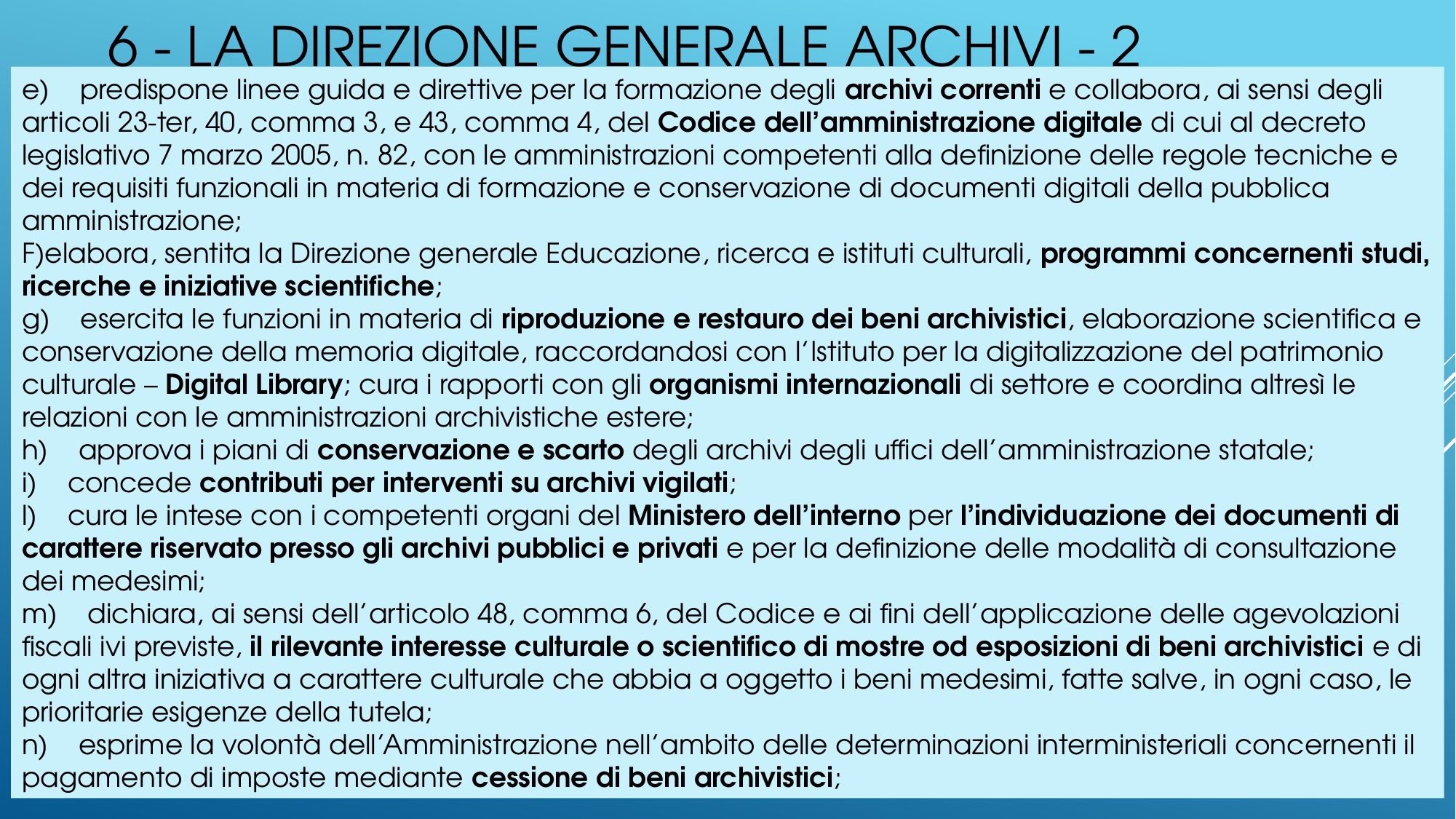

# 6 - LA DIREZIONE GENERALE archivi - 2
e)    predispone linee guida e direttive per la formazione degli archivi correnti e collabora, ai sensi degli articoli 23-ter, 40, comma 3, e 43, comma 4, del Codice dell’amministrazione digitale di cui al decreto legislativo 7 marzo 2005, n. 82, con le amministrazioni competenti alla definizione delle regole tecniche e dei requisiti funzionali in materia di formazione e conservazione di documenti digitali della pubblica amministrazione;
F)elabora, sentita la Direzione generale Educazione, ricerca e istituti culturali, programmi concernenti studi, ricerche e iniziative scientifiche;
g)    esercita le funzioni in materia di riproduzione e restauro dei beni archivistici, elaborazione scientifica e conservazione della memoria digitale, raccordandosi con l’Istituto per la digitalizzazione del patrimonio culturale – Digital Library; cura i rapporti con gli organismi internazionali di settore e coordina altresì le relazioni con le amministrazioni archivistiche estere;
h)    approva i piani di conservazione e scarto degli archivi degli uffici dell’amministrazione statale;
i)    concede contributi per interventi su archivi vigilati;
l)    cura le intese con i competenti organi del Ministero dell’interno per l’individuazione dei documenti di carattere riservato presso gli archivi pubblici e privati e per la definizione delle modalità di consultazione dei medesimi;
m)    dichiara, ai sensi dell’articolo 48, comma 6, del Codice e ai fini dell’applicazione delle agevolazioni fiscali ivi previste, il rilevante interesse culturale o scientifico di mostre od esposizioni di beni archivistici e di ogni altra iniziativa a carattere culturale che abbia a oggetto i beni medesimi, fatte salve, in ogni caso, le prioritarie esigenze della tutela;
n)    esprime la volontà dell’Amministrazione nell’ambito delle determinazioni interministeriali concernenti il pagamento di imposte mediante cessione di beni archivistici;